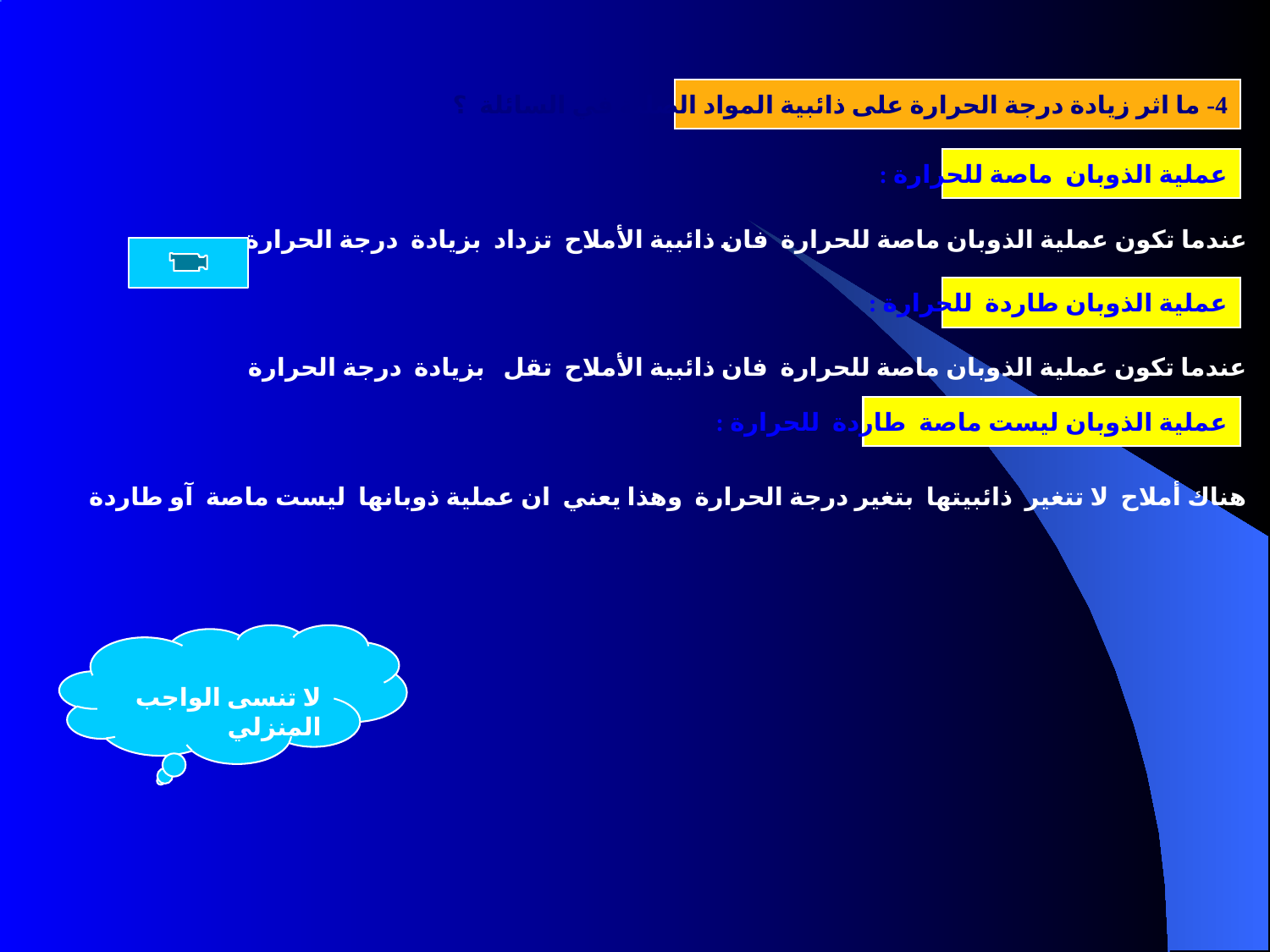

4- ما اثر زيادة درجة الحرارة على ذائبية المواد الصلبة في السائلة  ؟
عملية الذوبان  ماصة للحرارة :
عندما تكون عملية الذوبان ماصة للحرارة  فان ذائبية الأملاح  تزداد  بزيادة  درجة الحرارة

عملية الذوبان طاردة  للحرارة :
عندما تكون عملية الذوبان ماصة للحرارة  فان ذائبية الأملاح  تقل   بزيادة  درجة الحرارة
عملية الذوبان ليست ماصة  طاردة  للحرارة :
هناك أملاح  لا تتغير  ذائبيتها  بتغير درجة الحرارة  وهذا يعني  ان عملية ذوبانها  ليست ماصة  آو طاردة

لا تنسى الواجب المنزلي